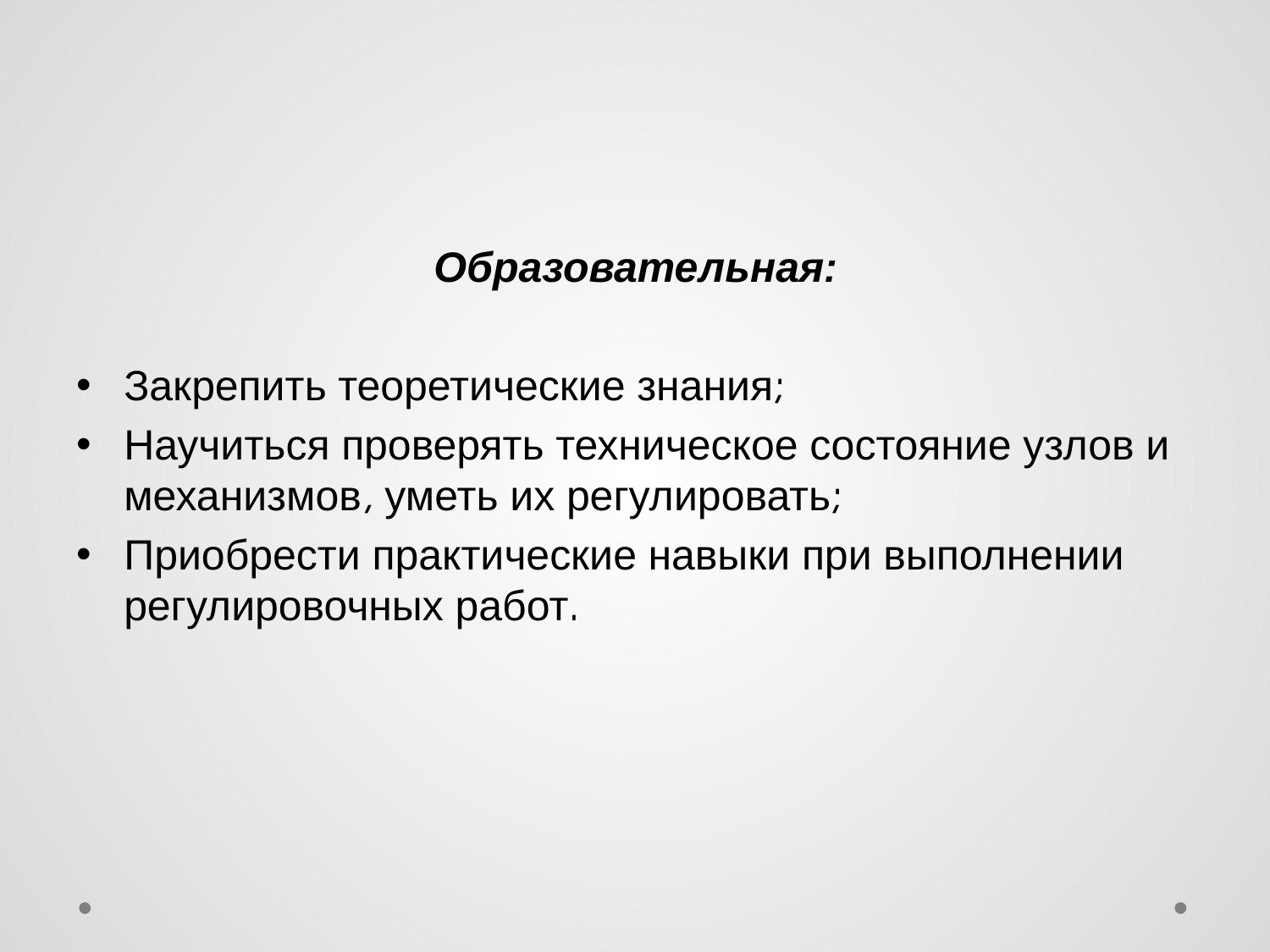

#

Образовательная:

Закрепить теоретические знания;
Научиться проверять техническое состояние узлов и механизмов, уметь их регулировать;
Приобрести практические навыки при выполнении регулировочных работ.